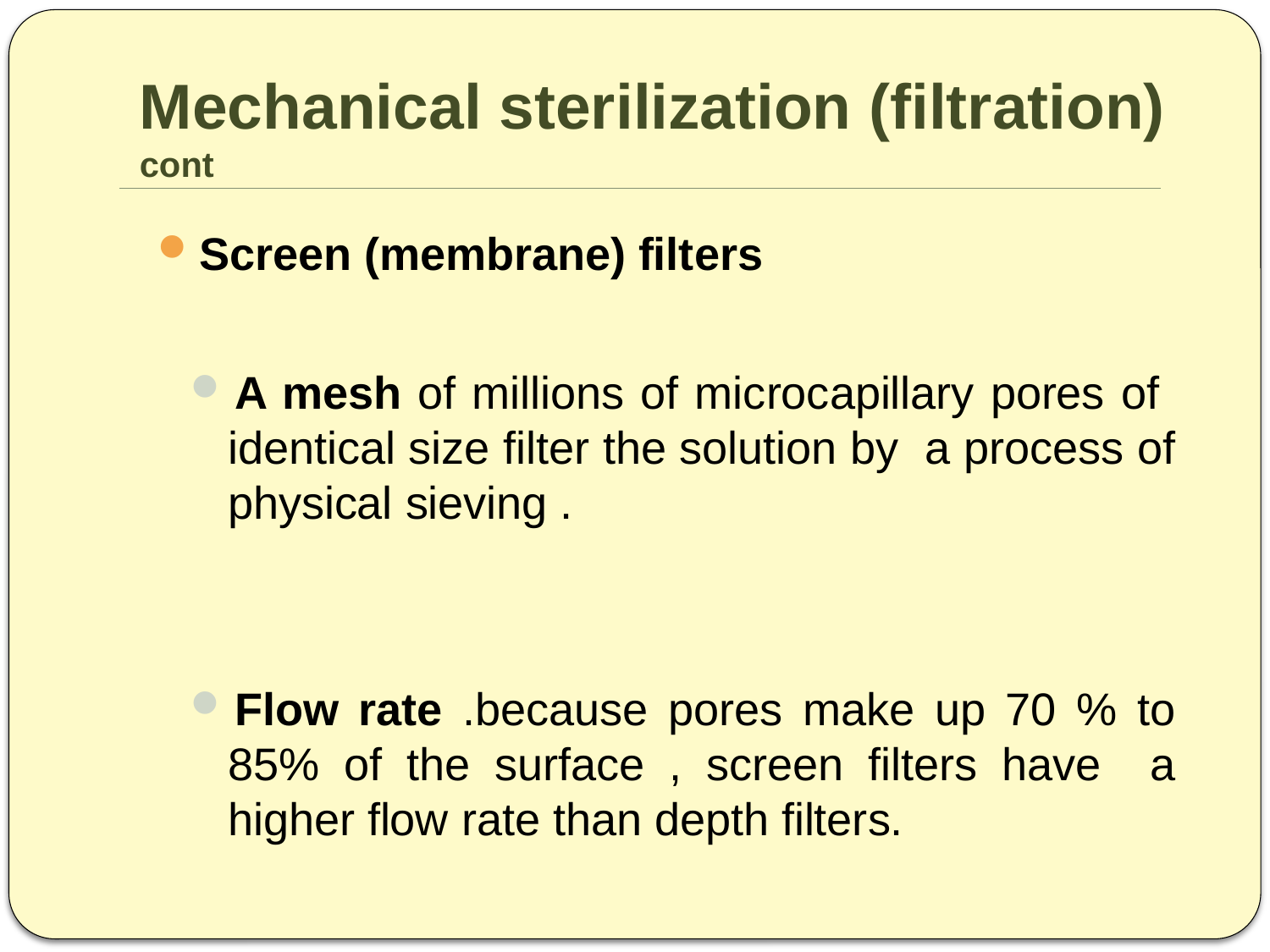

# Mechanical sterilization (filtration) cont

Screen (membrane) filters

A mesh of millions of microcapillary pores of  identical size filter the solution by  a process of physical sieving .

Flow rate .because pores make up 70 % to 85% of the surface , screen filters have  a higher flow rate than depth filters.